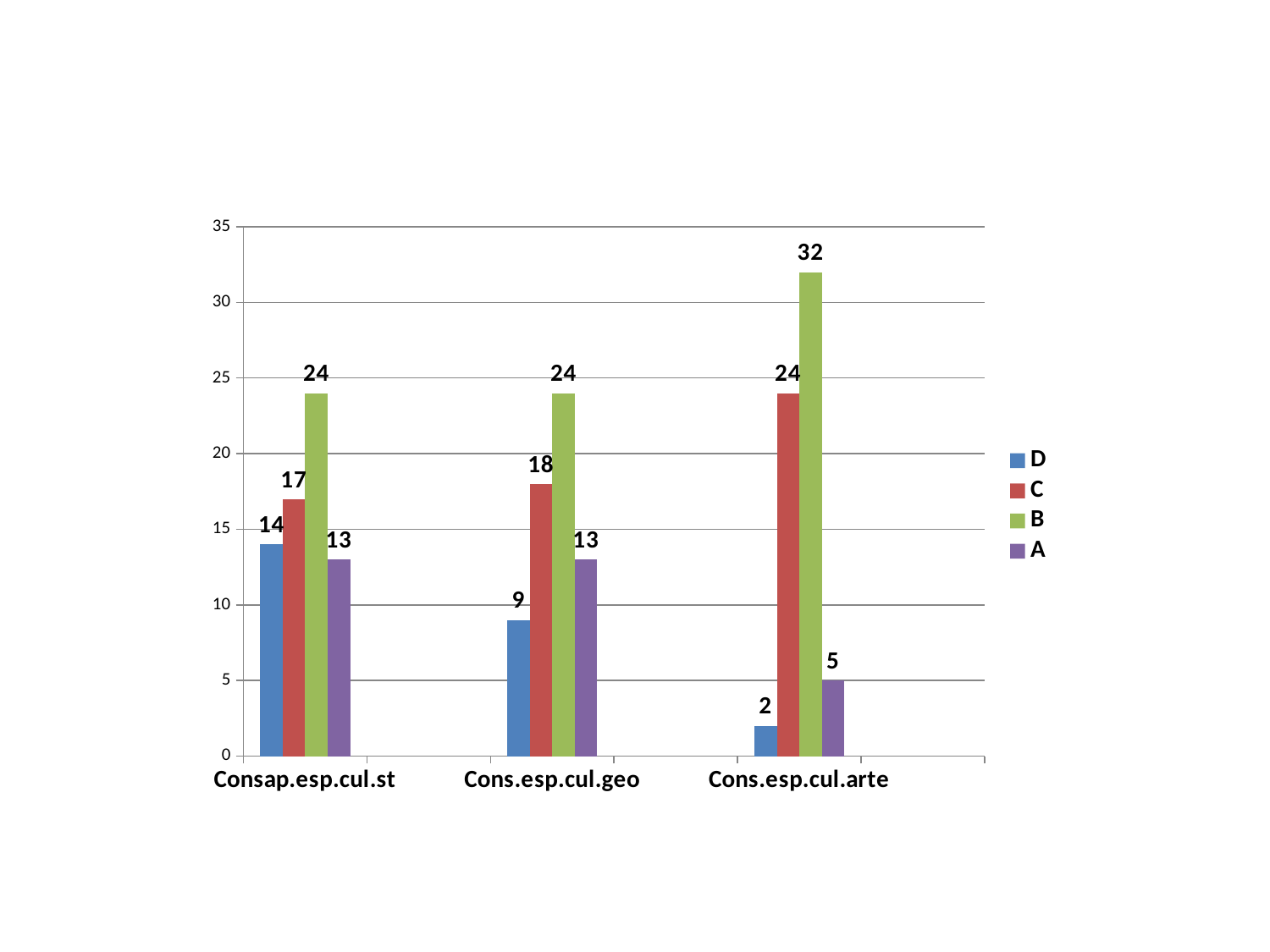

### Chart

| Category | D | C | B | A |
|---|---|---|---|---|
| Consap.esp.cul.st | 14.0 | 17.0 | 24.0 | 13.0 |
|  | None | None | None | None |
| Cons.esp.cul.geo | 9.0 | 18.0 | 24.0 | 13.0 |
|  | None | None | None | None |
| Cons.esp.cul.arte | 2.0 | 24.0 | 32.0 | 5.0 |